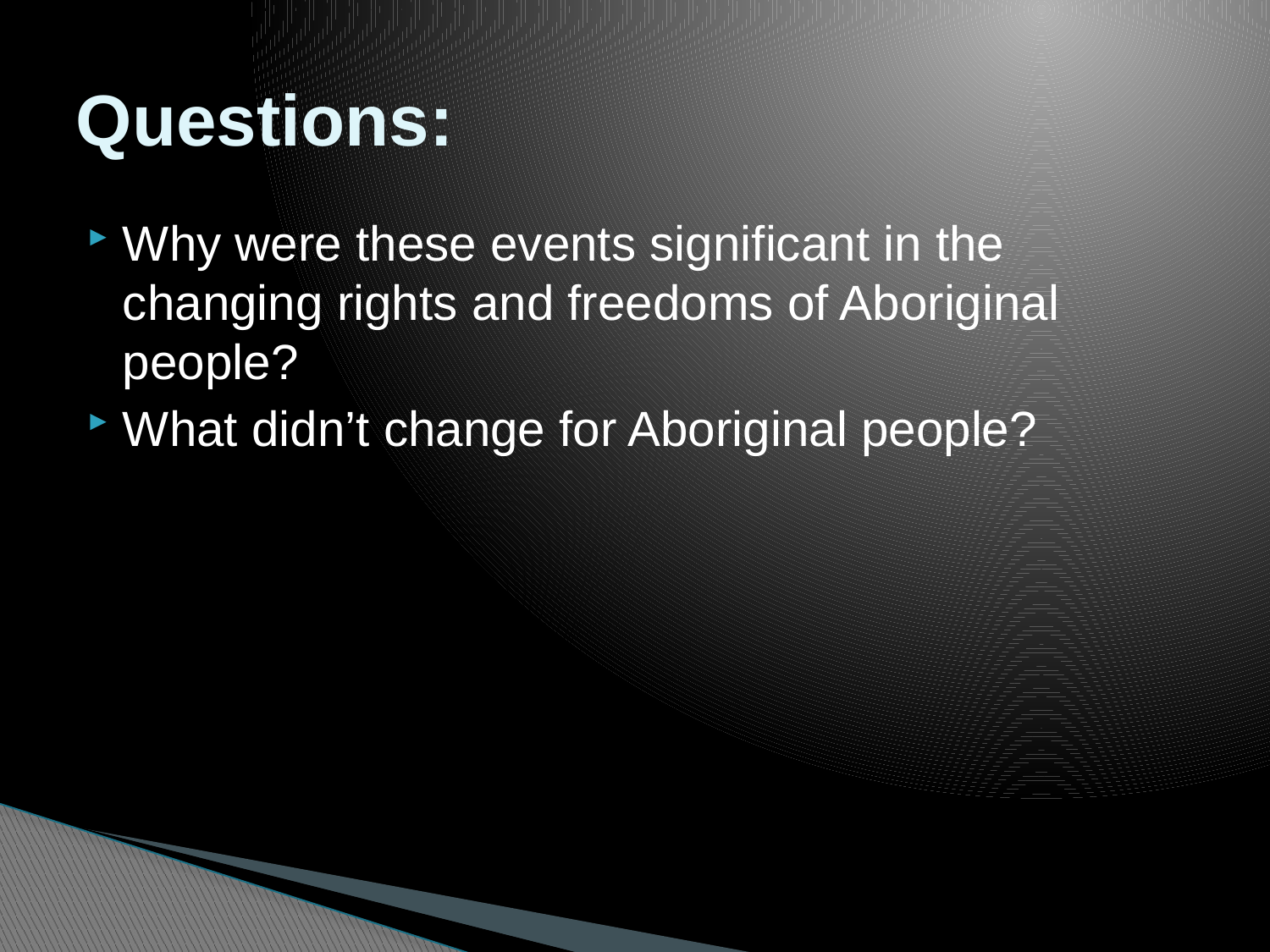

# Questions:
Why were these events significant in the changing rights and freedoms of Aboriginal people?
What didn’t change for Aboriginal people?